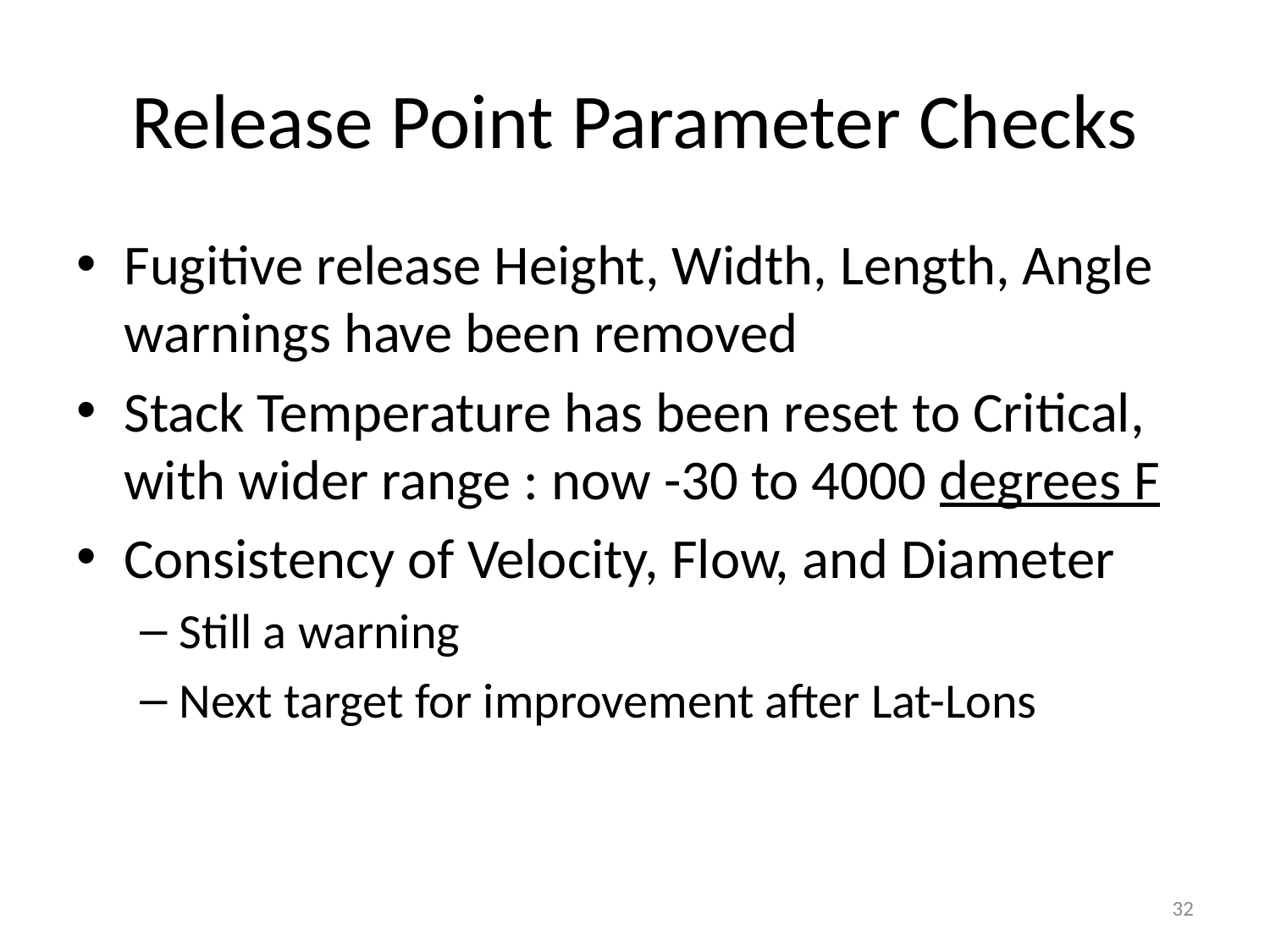

# Release Point Parameter Checks
Fugitive release Height, Width, Length, Angle warnings have been removed
Stack Temperature has been reset to Critical, with wider range : now -30 to 4000 degrees F
Consistency of Velocity, Flow, and Diameter
Still a warning
Next target for improvement after Lat-Lons
32